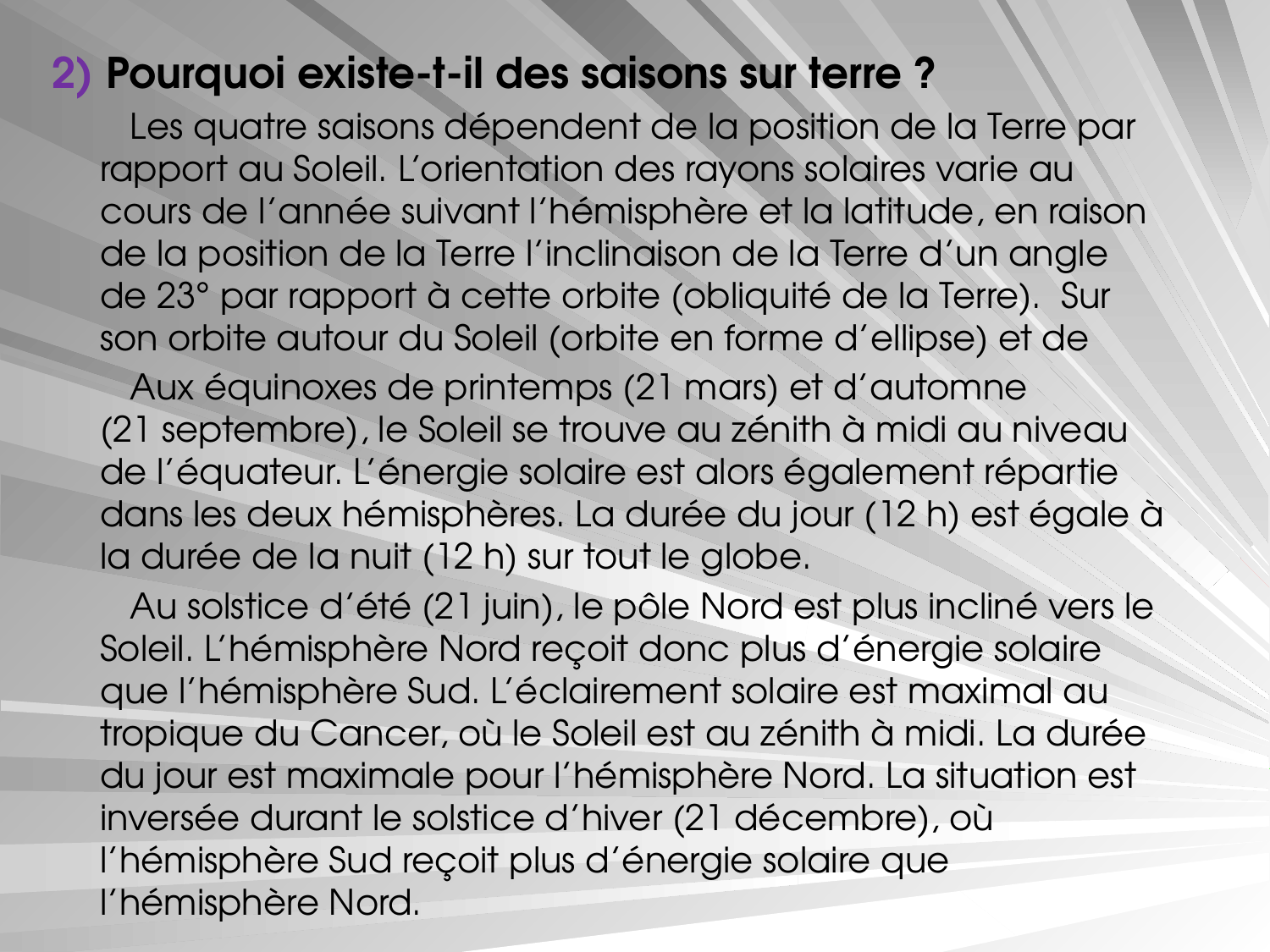

# 2) Pourquoi existe-t-il des saisons sur terre ?
        Les quatre saisons dépendent de la position de la Terre par rapport au Soleil. L’orientation des rayons solaires varie au cours de l’année suivant l’hémisphère et la latitude, en raison de la position de la Terre l’inclinaison de la Terre d’un angle de 23° par rapport à cette orbite (obliquité de la Terre).  Sur son orbite autour du Soleil (orbite en forme d’ellipse) et de
        Aux équinoxes de printemps (21 mars) et d’automne (21 septembre), le Soleil se trouve au zénith à midi au niveau de l’équateur. L’énergie solaire est alors également répartie dans les deux hémisphères. La durée du jour (12 h) est égale à la durée de la nuit (12 h) sur tout le globe.
        Au solstice d’été (21 juin), le pôle Nord est plus incliné vers le Soleil. L’hémisphère Nord reçoit donc plus d’énergie solaire que l’hémisphère Sud. L’éclairement solaire est maximal au tropique du Cancer, où le Soleil est au zénith à midi. La durée du jour est maximale pour l’hémisphère Nord. La situation est inversée durant le solstice d’hiver (21 décembre), où l’hémisphère Sud reçoit plus d’énergie solaire que l’hémisphère Nord.